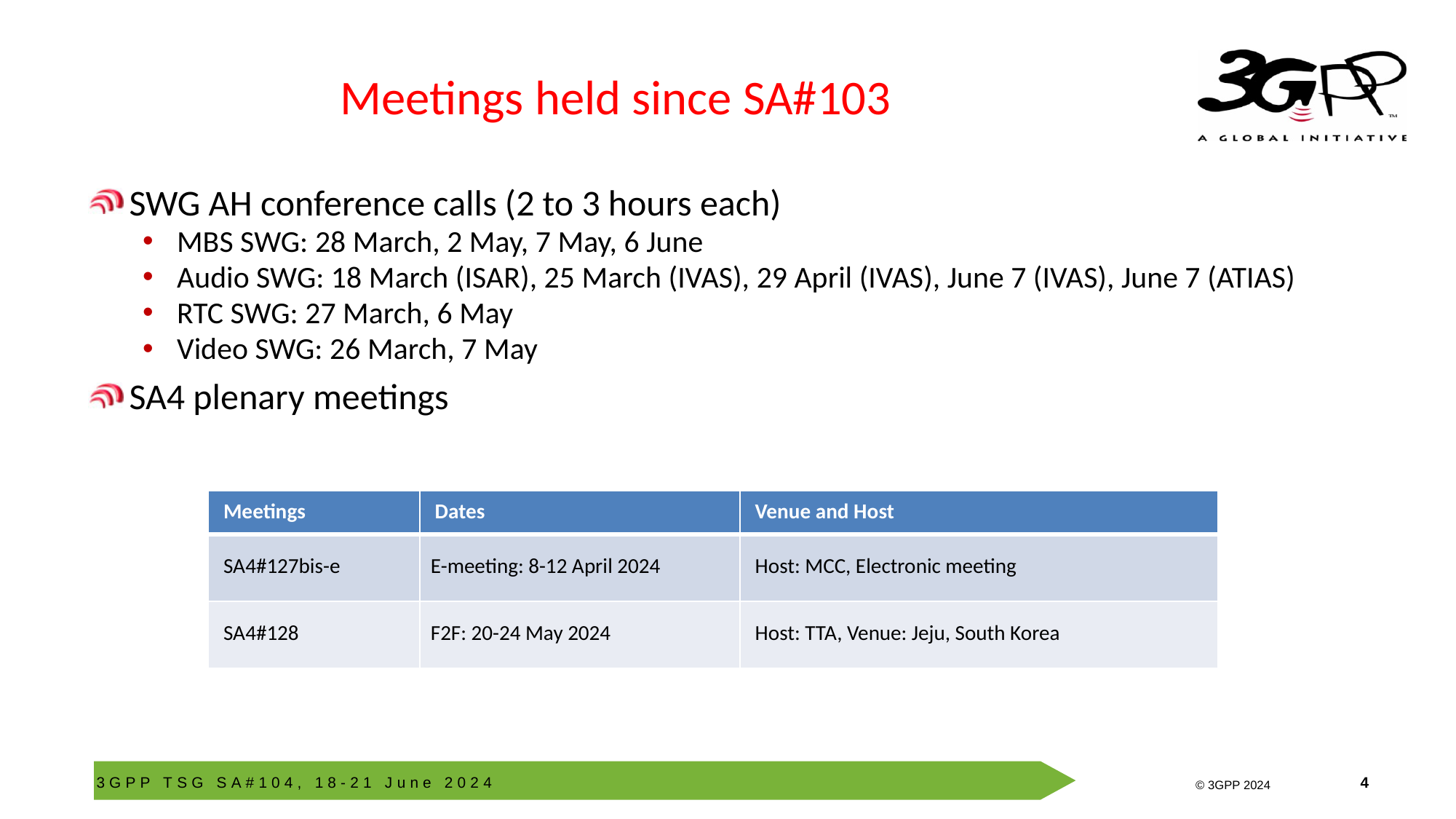

# Meetings held since SA#103
SWG AH conference calls (2 to 3 hours each)
MBS SWG: 28 March, 2 May, 7 May, 6 June
Audio SWG: 18 March (ISAR), 25 March (IVAS), 29 April (IVAS), June 7 (IVAS), June 7 (ATIAS)
RTC SWG: 27 March, 6 May
Video SWG: 26 March, 7 May
SA4 plenary meetings
| Meetings | Dates | Venue and Host |
| --- | --- | --- |
| SA4#127bis-e | E-meeting: 8-12 April 2024 | Host: MCC, Electronic meeting |
| SA4#128 | F2F: 20-24 May 2024 | Host: TTA, Venue: Jeju, South Korea |